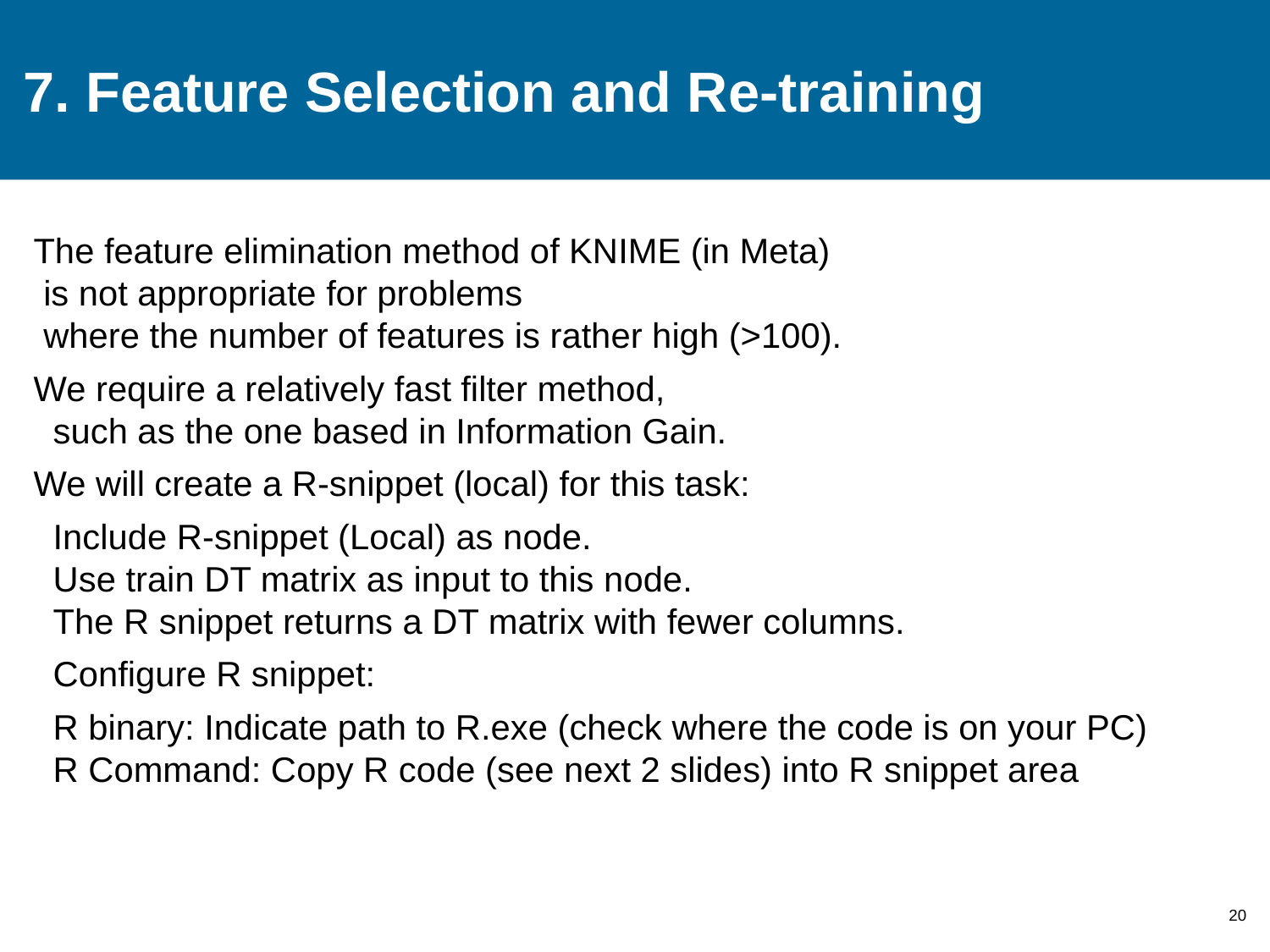

# 7. Feature Selection and Re-training
The feature elimination method of KNIME (in Meta)
 is not appropriate for problems
 where the number of features is rather high (>100).
We require a relatively fast filter method,
  such as the one based in Information Gain.
We will create a R-snippet (local) for this task:
  Include R-snippet (Local) as node.
  Use train DT matrix as input to this node.
  The R snippet returns a DT matrix with fewer columns.
  Configure R snippet:
  R binary: Indicate path to R.exe (check where the code is on your PC)
  R Command: Copy R code (see next 2 slides) into R snippet area
20